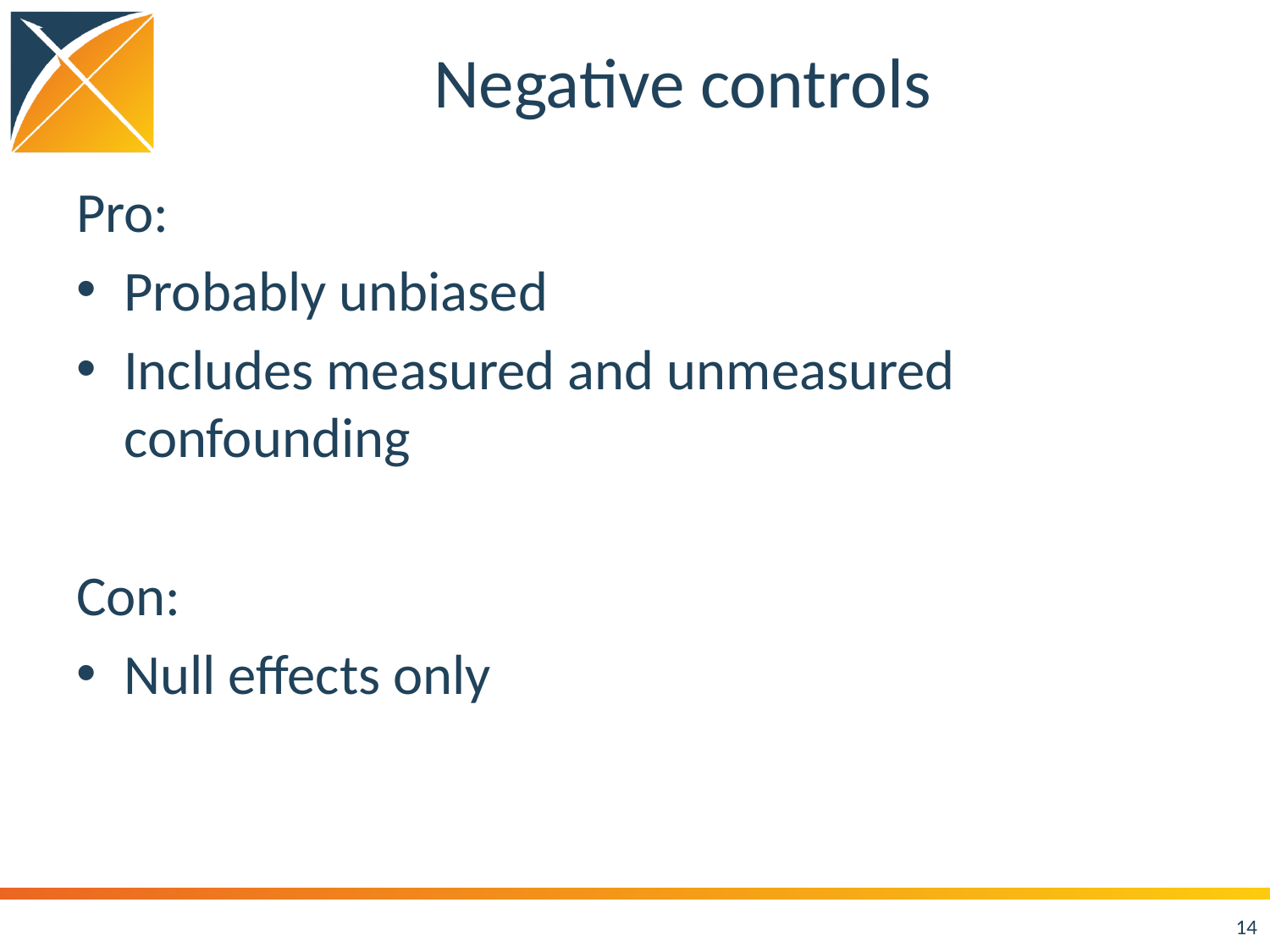

# Negative controls
Pro:
Probably unbiased
Includes measured and unmeasured confounding

Con:
Null effects only
14